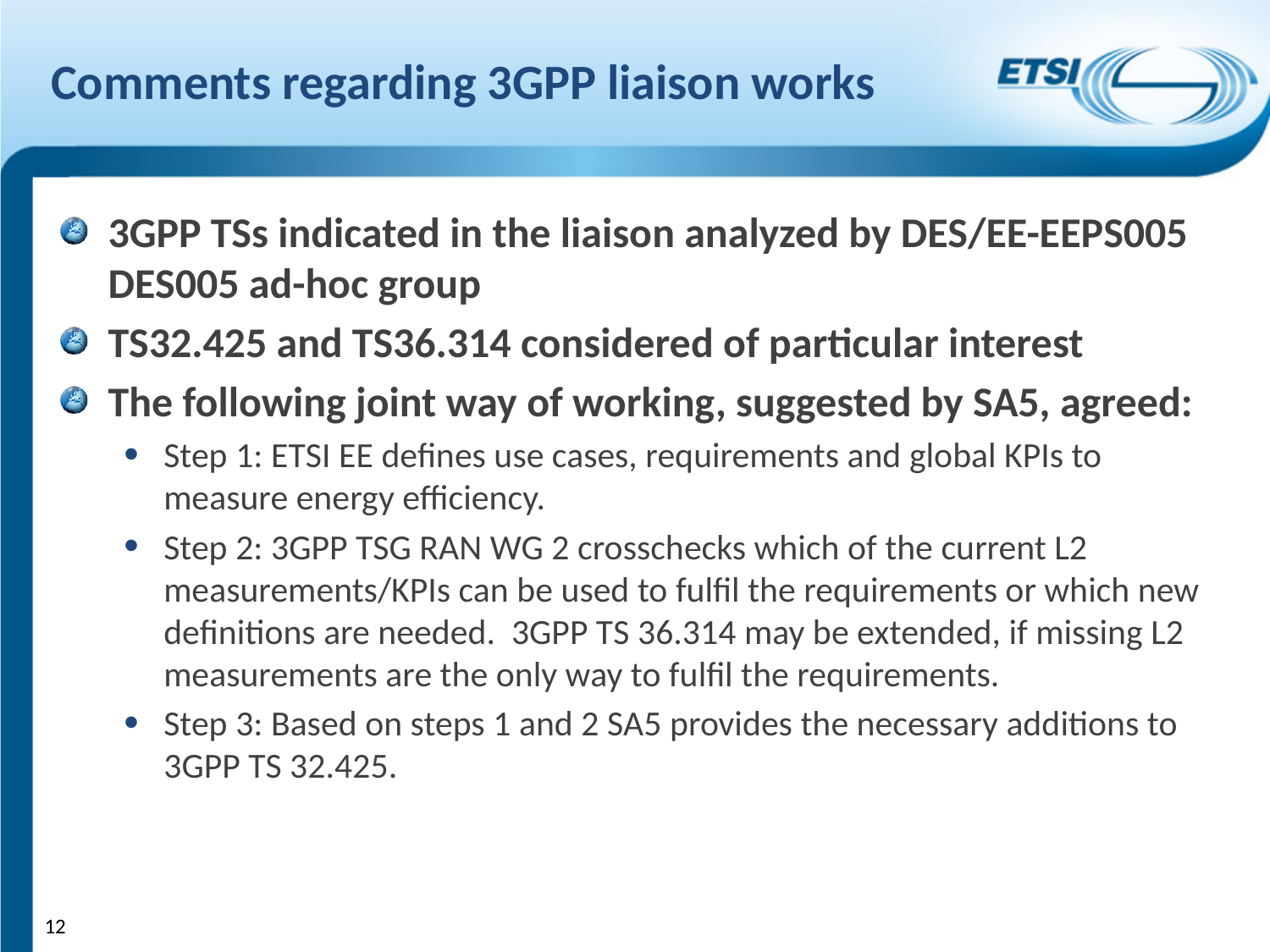

# Comments regarding 3GPP liaison works
3GPP TSs indicated in the liaison analyzed by DES/EE-EEPS005 DES005 ad-hoc group
TS32.425 and TS36.314 considered of particular interest
The following joint way of working, suggested by SA5, agreed:
Step 1: ETSI EE defines use cases, requirements and global KPIs to measure energy efficiency.
Step 2: 3GPP TSG RAN WG 2 crosschecks which of the current L2 measurements/KPIs can be used to fulfil the requirements or which new definitions are needed.  3GPP TS 36.314 may be extended, if missing L2 measurements are the only way to fulfil the requirements.
Step 3: Based on steps 1 and 2 SA5 provides the necessary additions to 3GPP TS 32.425.

12